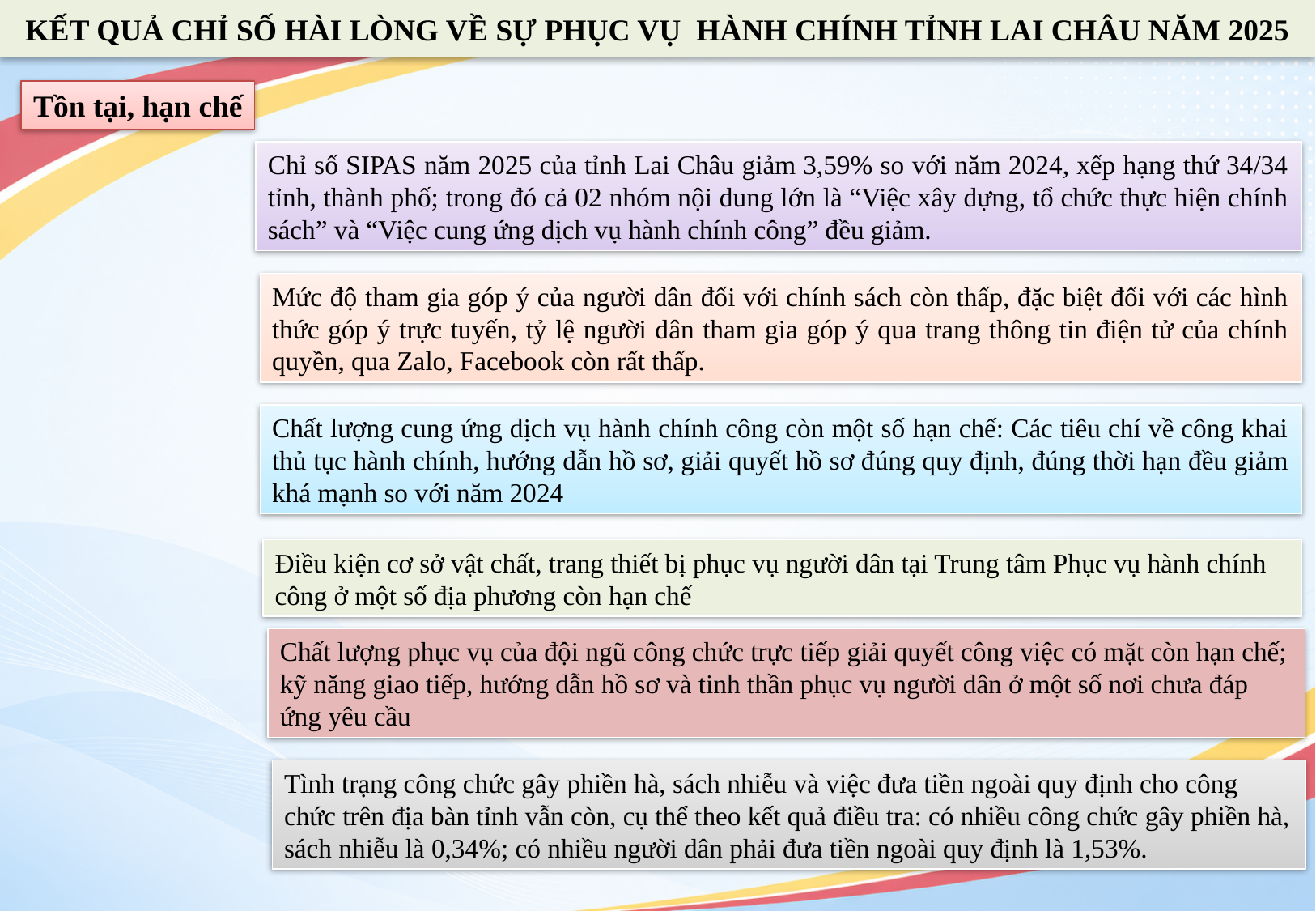

KẾT QUẢ CHỈ SỐ HÀI LÒNG VỀ SỰ PHỤC VỤ  HÀNH CHÍNH TỈNH LAI CHÂU NĂM 2025
Tồn tại, hạn chế
Chỉ số SIPAS năm 2025 của tỉnh Lai Châu giảm 3,59% so với năm 2024, xếp hạng thứ 34/34 tỉnh, thành phố; trong đó cả 02 nhóm nội dung lớn là “Việc xây dựng, tổ chức thực hiện chính sách” và “Việc cung ứng dịch vụ hành chính công” đều giảm.
Mức độ tham gia góp ý của người dân đối với chính sách còn thấp, đặc biệt đối với các hình thức góp ý trực tuyến, tỷ lệ người dân tham gia góp ý qua trang thông tin điện tử của chính quyền, qua Zalo, Facebook còn rất thấp.
Chất lượng cung ứng dịch vụ hành chính công còn một số hạn chế: Các tiêu chí về công khai thủ tục hành chính, hướng dẫn hồ sơ, giải quyết hồ sơ đúng quy định, đúng thời hạn đều giảm khá mạnh so với năm 2024
Điều kiện cơ sở vật chất, trang thiết bị phục vụ người dân tại Trung tâm Phục vụ hành chính công ở một số địa phương còn hạn chế
Chất lượng phục vụ của đội ngũ công chức trực tiếp giải quyết công việc có mặt còn hạn chế; kỹ năng giao tiếp, hướng dẫn hồ sơ và tinh thần phục vụ người dân ở một số nơi chưa đáp ứng yêu cầu
Tình trạng công chức gây phiền hà, sách nhiễu và việc đưa tiền ngoài quy định cho công chức trên địa bàn tỉnh vẫn còn, cụ thể theo kết quả điều tra: có nhiều công chức gây phiền hà, sách nhiễu là 0,34%; có nhiều người dân phải đưa tiền ngoài quy định là 1,53%.